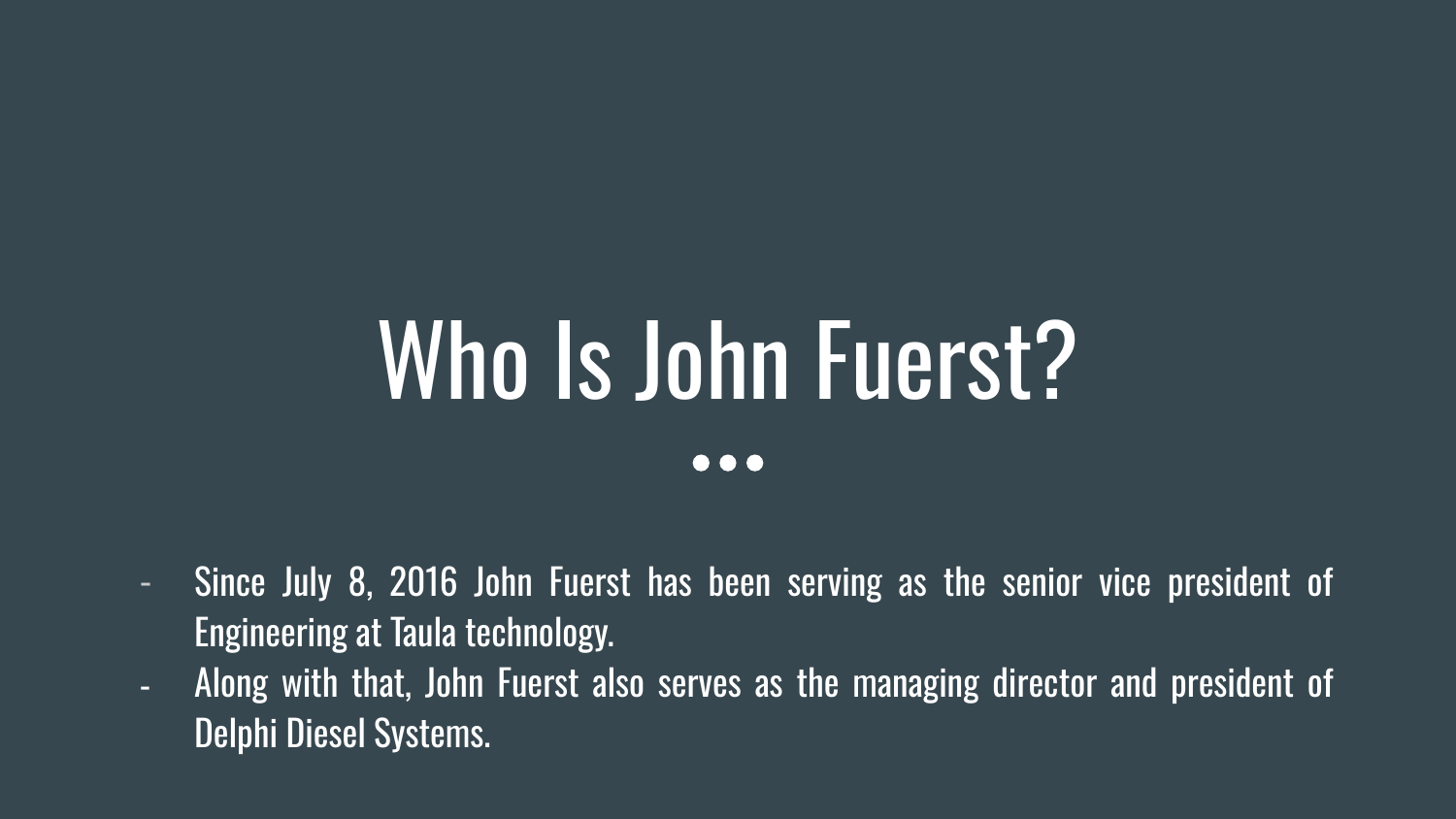

# Who Is John Fuerst?
Since July 8, 2016 John Fuerst has been serving as the senior vice president of Engineering at Taula technology.
Along with that, John Fuerst also serves as the managing director and president of Delphi Diesel Systems.